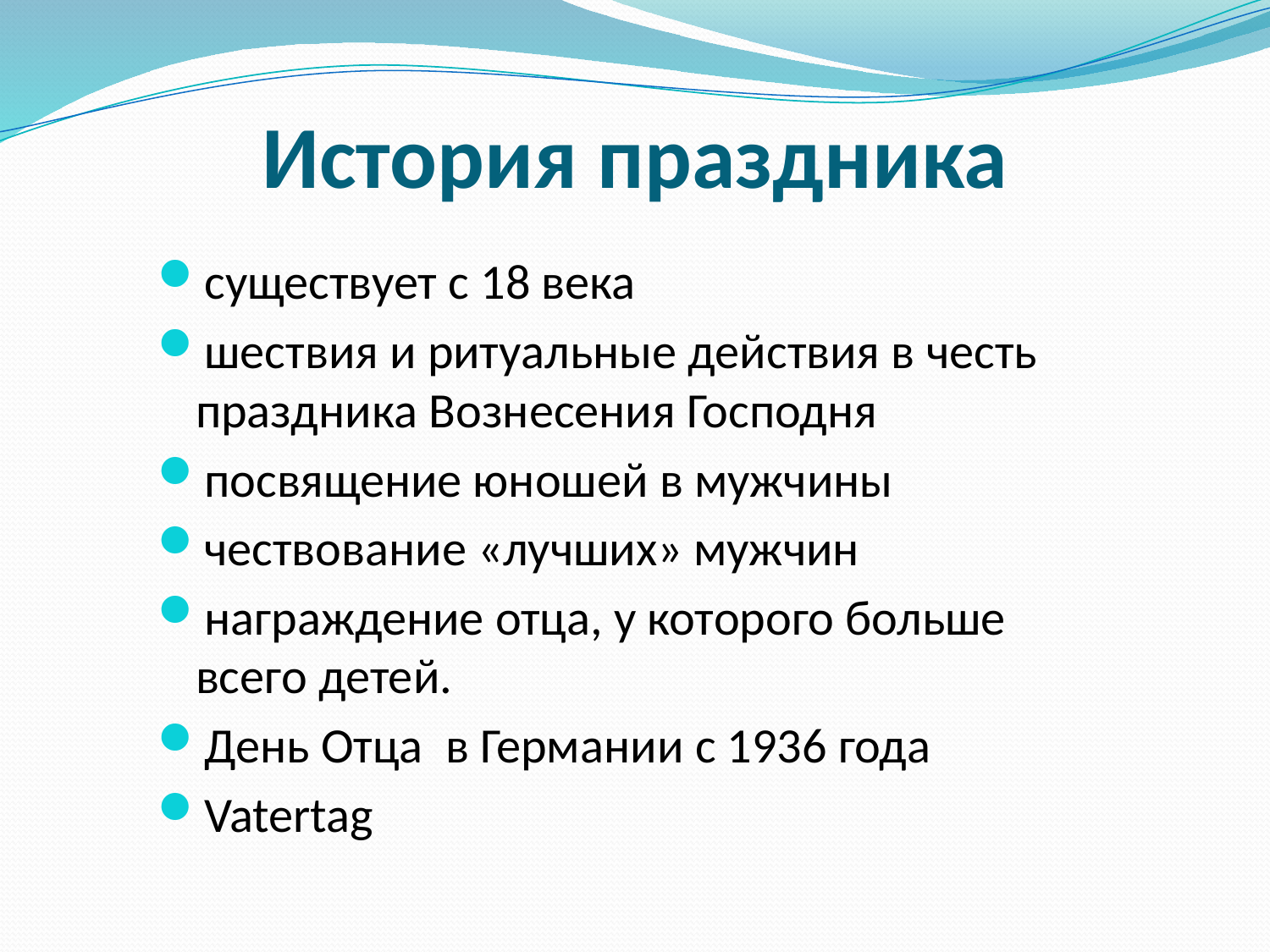

# История праздника

существует с 18 века
шествия и ритуальные действия в честь праздника Вознесения Господня
посвящение юношей в мужчины
чествование «лучших» мужчин
награждение отца, у которого больше всего детей.
День Oтца  в Германии с 1936 года
Vatertag